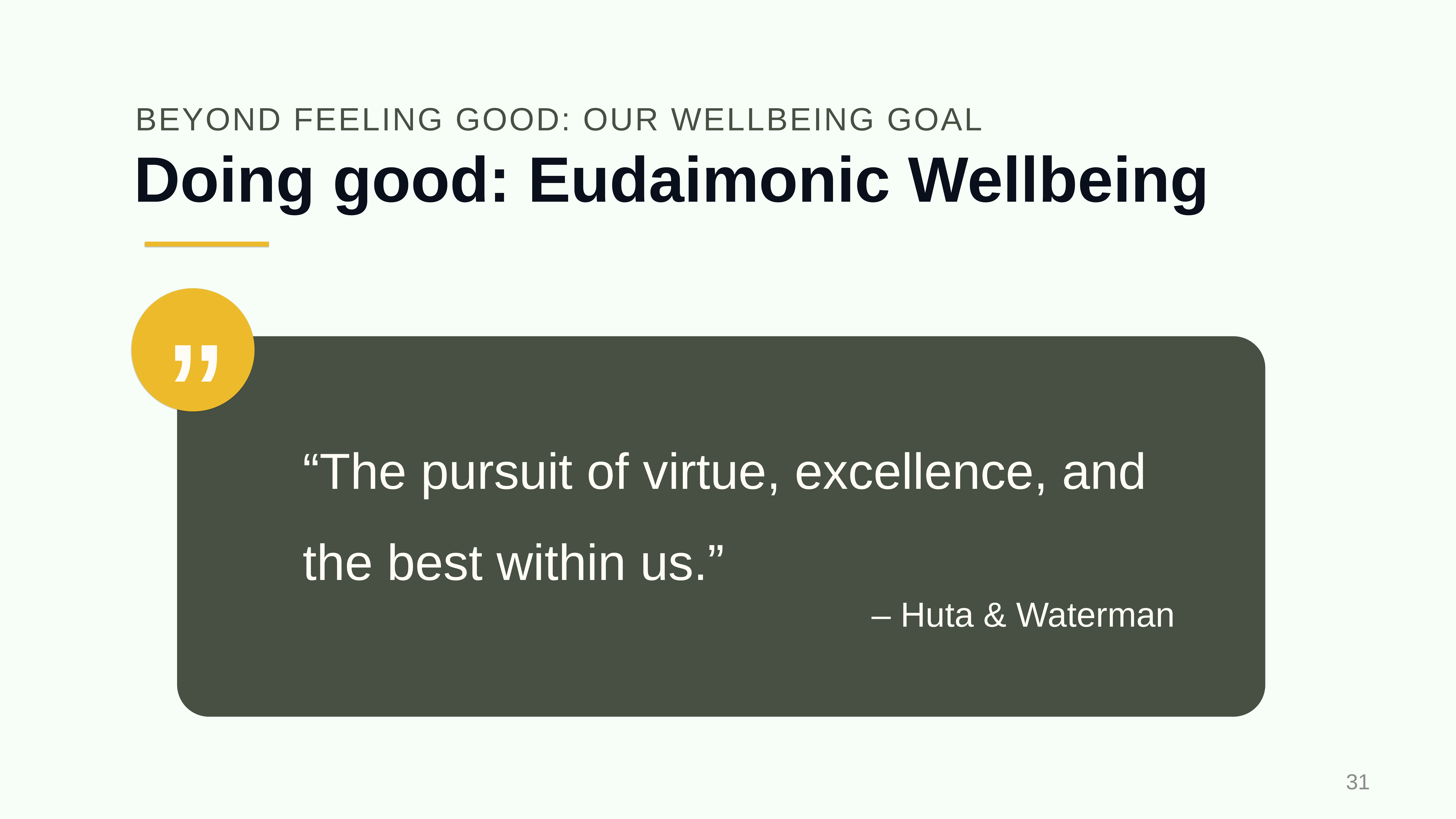

BEYOND FEELING GOOD: OUR WELLBEING GOAL
# Doing good: Eudaimonic Wellbeing

”

“The pursuit of virtue, excellence, and the best within us.”
– Huta & Waterman
31